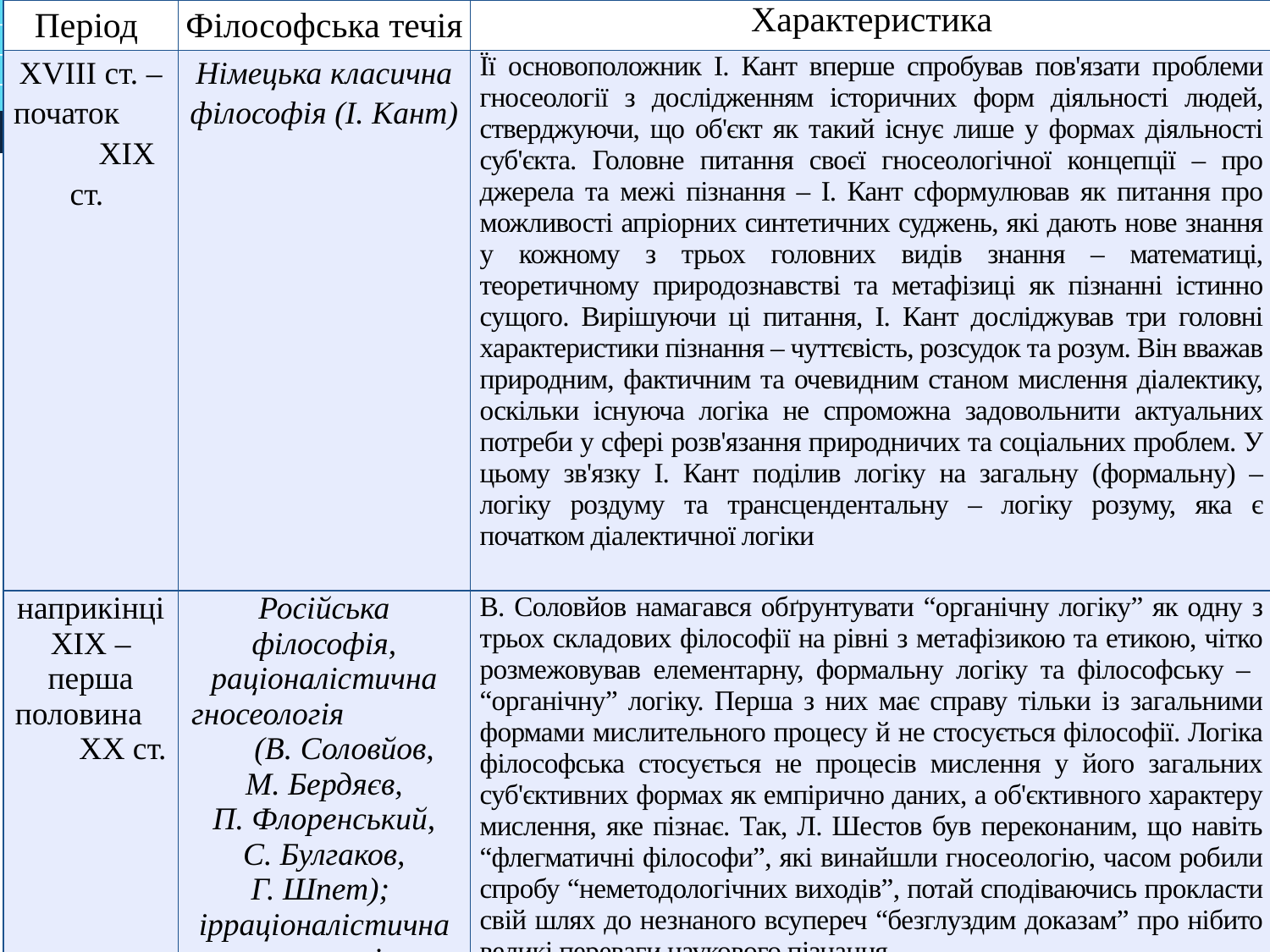

| Період | Філософська течія | Характеристика |
| --- | --- | --- |
| XVIII ст. – початок ХIХ ст. | Німецька класична філософія (І. Кант) | Її основоположник І. Кант вперше спробував пов'язати проблеми гносеології з дослідженням історичних форм діяльності людей, стверджуючи, що об'єкт як такий існує лише у формах діяльності суб'єкта. Головне питання своєї гносеологічної концепції – про джерела та межі пізнання – І. Кант сформулював як питання про можливості апріорних синтетичних суджень, які дають нове знання у кожному з трьох головних видів знання – математиці, теоретичному природознавстві та метафізиці як пізнанні істинно сущого. Вирішуючи ці питання, І. Кант досліджував три головні характеристики пізнання – чуттєвість, розсудок та розум. Він вважав природним, фактичним та очевидним станом мислення діалектику, оскільки існуюча логіка не спроможна задовольнити актуальних потреби у сфері розв'язання природничих та соціальних проблем. У цьому зв'язку І. Кант поділив логіку на загальну (формальну) – логіку роздуму та трансцендентальну – логіку розуму, яка є початком діалектичної логіки |
| наприкінці XIX – перша половина XX ст. | Російська філософія, раціоналістична гносеологія (В. Соловйов, М. Бердяєв, П. Флоренський, С. Булгаков, Г. Шпет); ірраціоналістична гносеологія (Л. Шестов) | В. Соловйов намагався обґрунтувати “органічну логіку” як одну з трьох складових філософії на рівні з метафізикою та етикою, чітко розмежовував елементарну, формальну логіку та філософську – “органічну” логіку. Перша з них має справу тільки із загальними формами мислительного процесу й не стосується філософії. Логіка філософська стосується не процесів мислення у його загальних суб'єктивних формах як емпірично даних, а об'єктивного характеру мислення, яке пізнає. Так, Л. Шестов був переконаним, що навіть “флегматичні філософи”, які винайшли гносеологію, часом робили спробу “неметодологічних виходів”, потай сподіваючись прокласти свій шлях до незнаного всупереч “безглуздим доказам” про нібито великі переваги наукового пізнання |